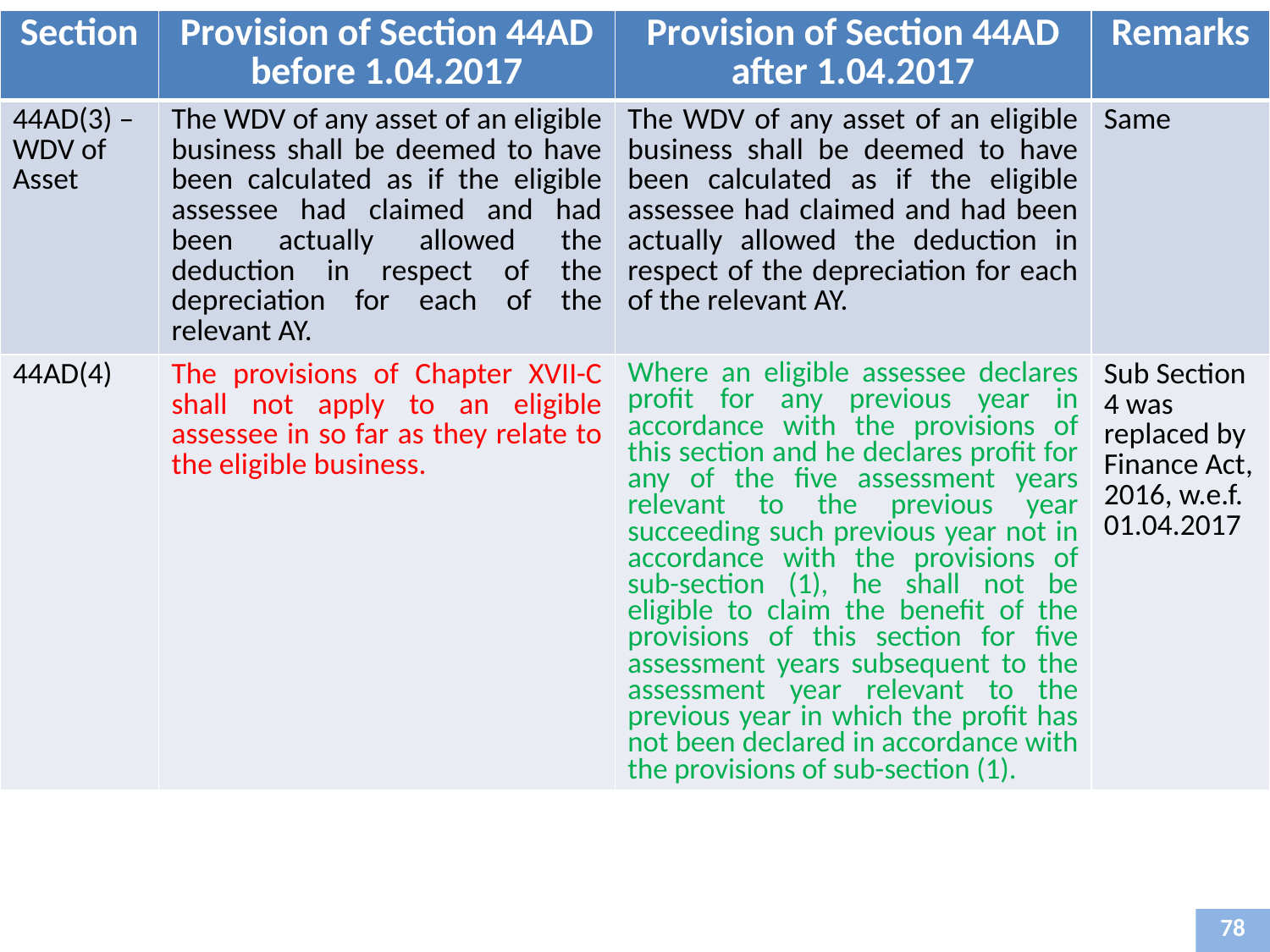

| Section | Provision of Section 44AD before 1.04.2017 | Provision of Section 44AD after 1.04.2017 | Remarks |
| --- | --- | --- | --- |
| 44AD(3) – WDV of Asset | The WDV of any asset of an eligible business shall be deemed to have been calculated as if the eligible assessee had claimed and had been actually allowed the deduction in respect of the depreciation for each of the relevant AY. | The WDV of any asset of an eligible business shall be deemed to have been calculated as if the eligible assessee had claimed and had been actually allowed the deduction in respect of the depreciation for each of the relevant AY. | Same |
| 44AD(4) | The provisions of Chapter XVII-C shall not apply to an eligible assessee in so far as they relate to the eligible business. | Where an eligible assessee declares profit for any previous year in accordance with the provisions of this section and he declares profit for any of the five assessment years relevant to the previous year succeeding such previous year not in accordance with the provisions of sub-section (1), he shall not be eligible to claim the benefit of the provisions of this section for five assessment years subsequent to the assessment year relevant to the previous year in which the profit has not been declared in accordance with the provisions of sub-section (1). | Sub Section 4 was replaced by Finance Act, 2016, w.e.f. 01.04.2017 |
78